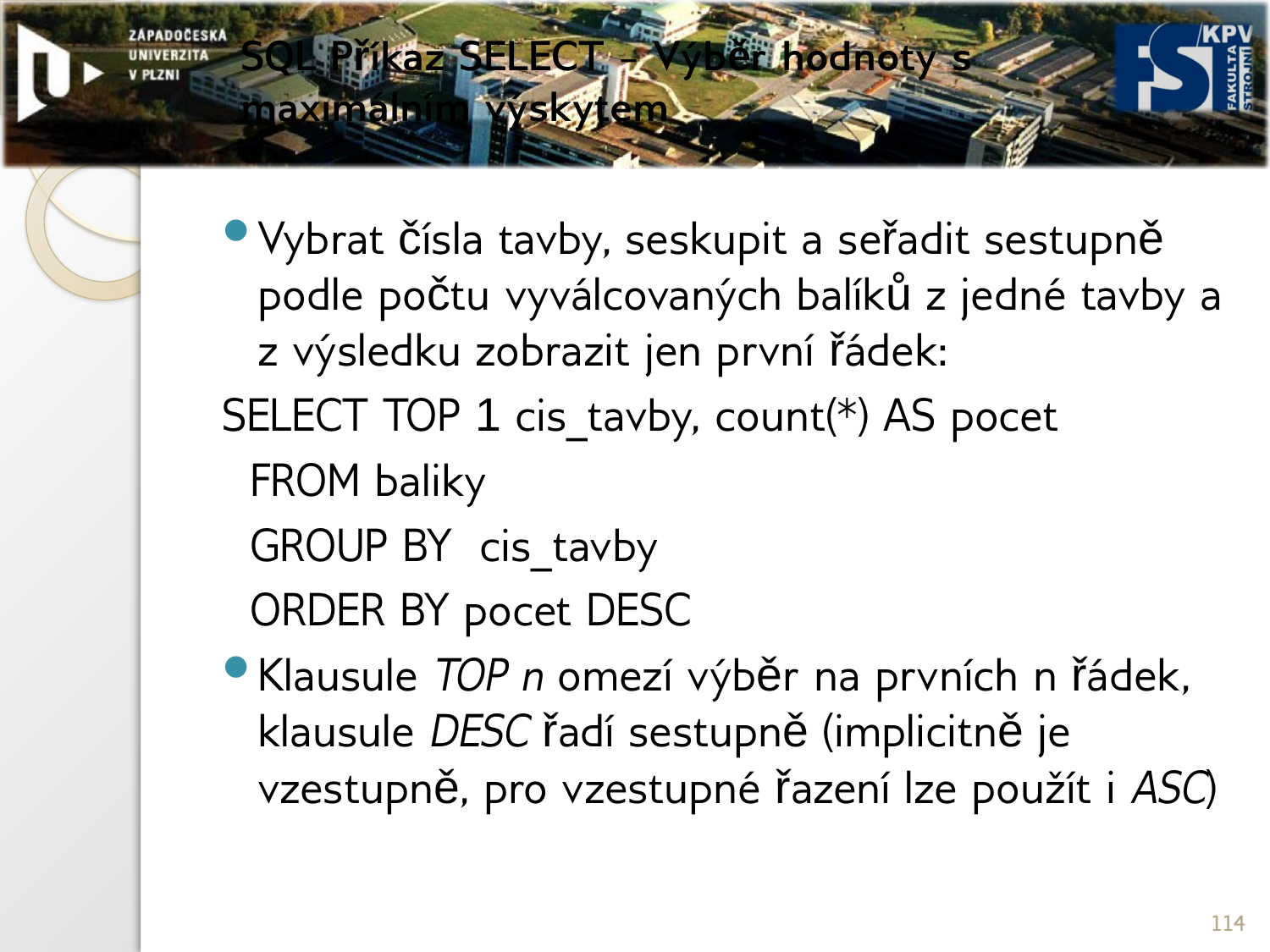

# SQL Příkaz SELECT – Výběr hodnoty s maximálním výskytem
Vybrat čísla tavby, seskupit a seřadit sestupně podle počtu vyválcovaných balíků z jedné tavby a z výsledku zobrazit jen první řádek:
SELECT TOP 1 cis_tavby, count(*) AS pocet
  FROM baliky
  GROUP BY  cis_tavby
  ORDER BY pocet DESC
Klausule TOP n omezí výběr na prvních n řádek, klausule DESC řadí sestupně (implicitně je vzestupně, pro vzestupné řazení lze použít i ASC)
114